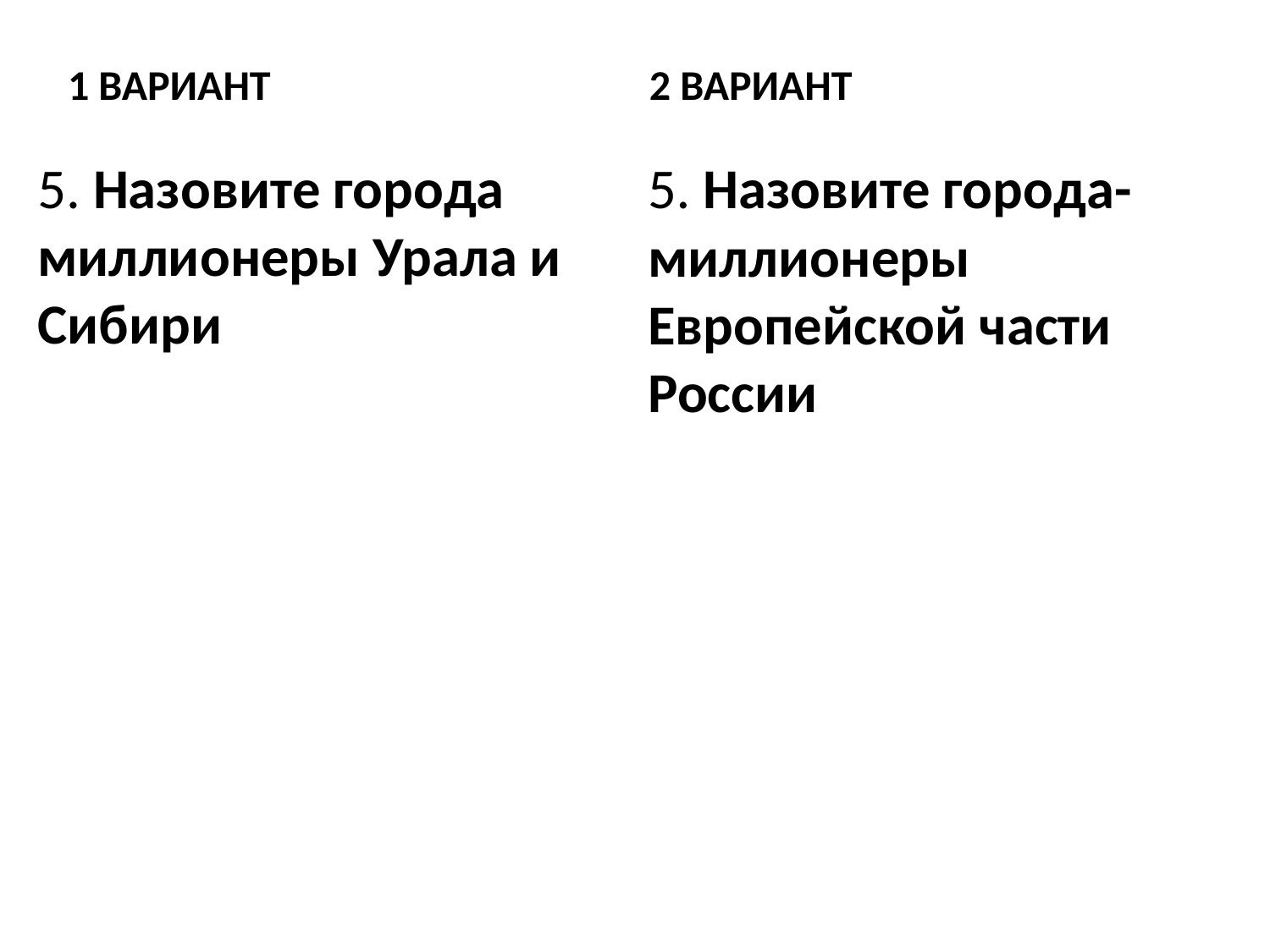

1 ВАРИАНТ
2 ВАРИАНТ
5. Назовите города миллионеры Урала и Сибири

5. Назовите города-миллионеры Европейской части России